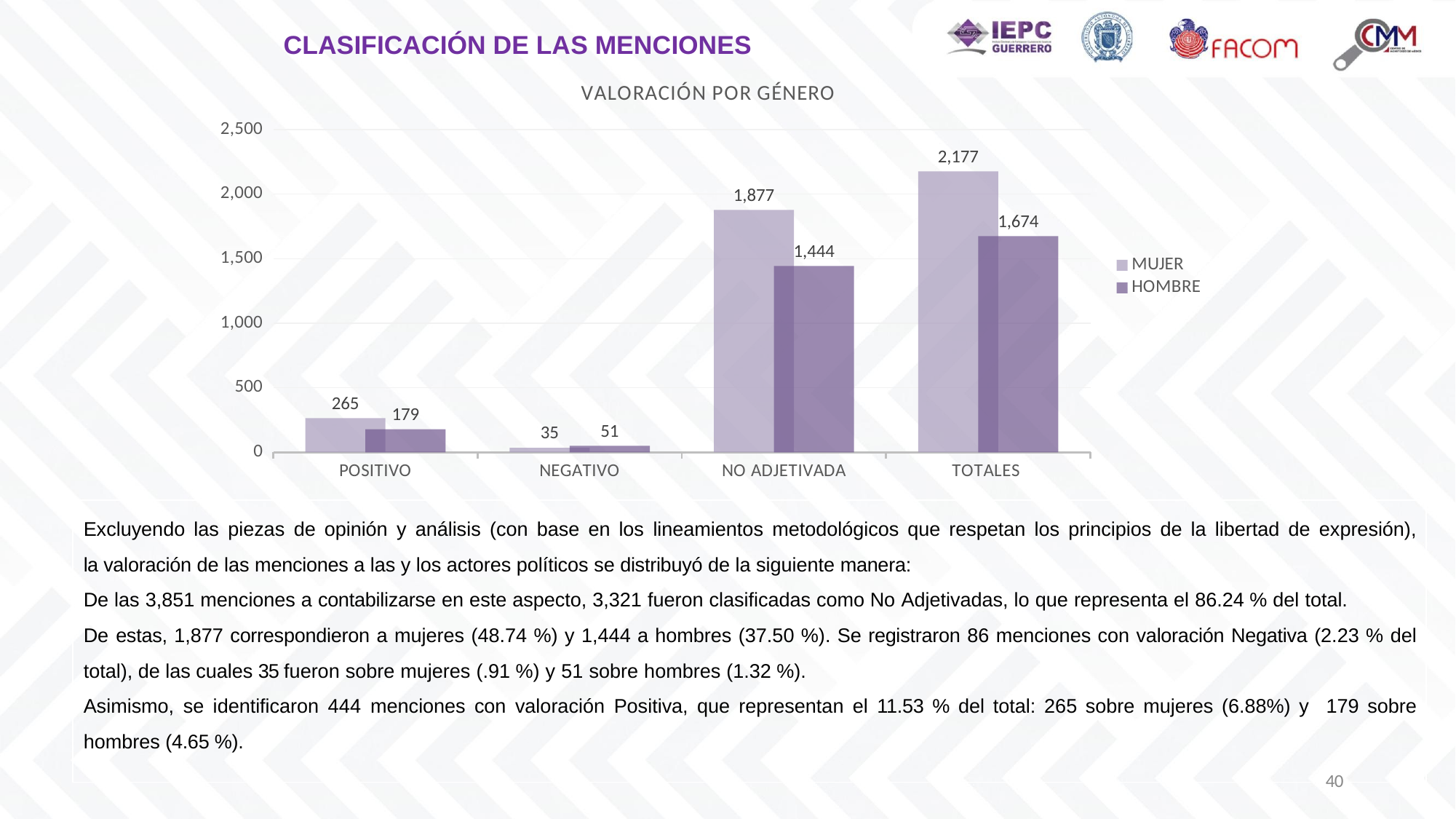

CLASIFICACIÓN DE LAS MENCIONES

### Chart: VALORACIÓN POR GÉNERO

| Category | MUJER | HOMBRE |
|---|---|---|
| POSITIVO | 265.0 | 179.0 |
| NEGATIVO | 35.0 | 51.0 |
| NO ADJETIVADA | 1877.0 | 1444.0 |
| TOTALES  | 2177.0 | 1674.0 |
Excluyendo las piezas de opinión y análisis (con base en los lineamientos metodológicos que respetan los principios de la libertad de expresión), la valoración de las menciones a las y los actores políticos se distribuyó de la siguiente manera:
De las 3,851 menciones a contabilizarse en este aspecto, 3,321 fueron clasificadas como No Adjetivadas, lo que representa el 86.24 % del total.
De estas, 1,877 correspondieron a mujeres (48.74 %) y 1,444 a hombres (37.50 %). Se registraron 86 menciones con valoración Negativa (2.23 % del total), de las cuales 35 fueron sobre mujeres (.91 %) y 51 sobre hombres (1.32 %).
Asimismo, se identificaron 444 menciones con valoración Positiva, que representan el 11.53 % del total: 265 sobre mujeres (6.88%) y  179 sobre hombres (4.65 %).

40